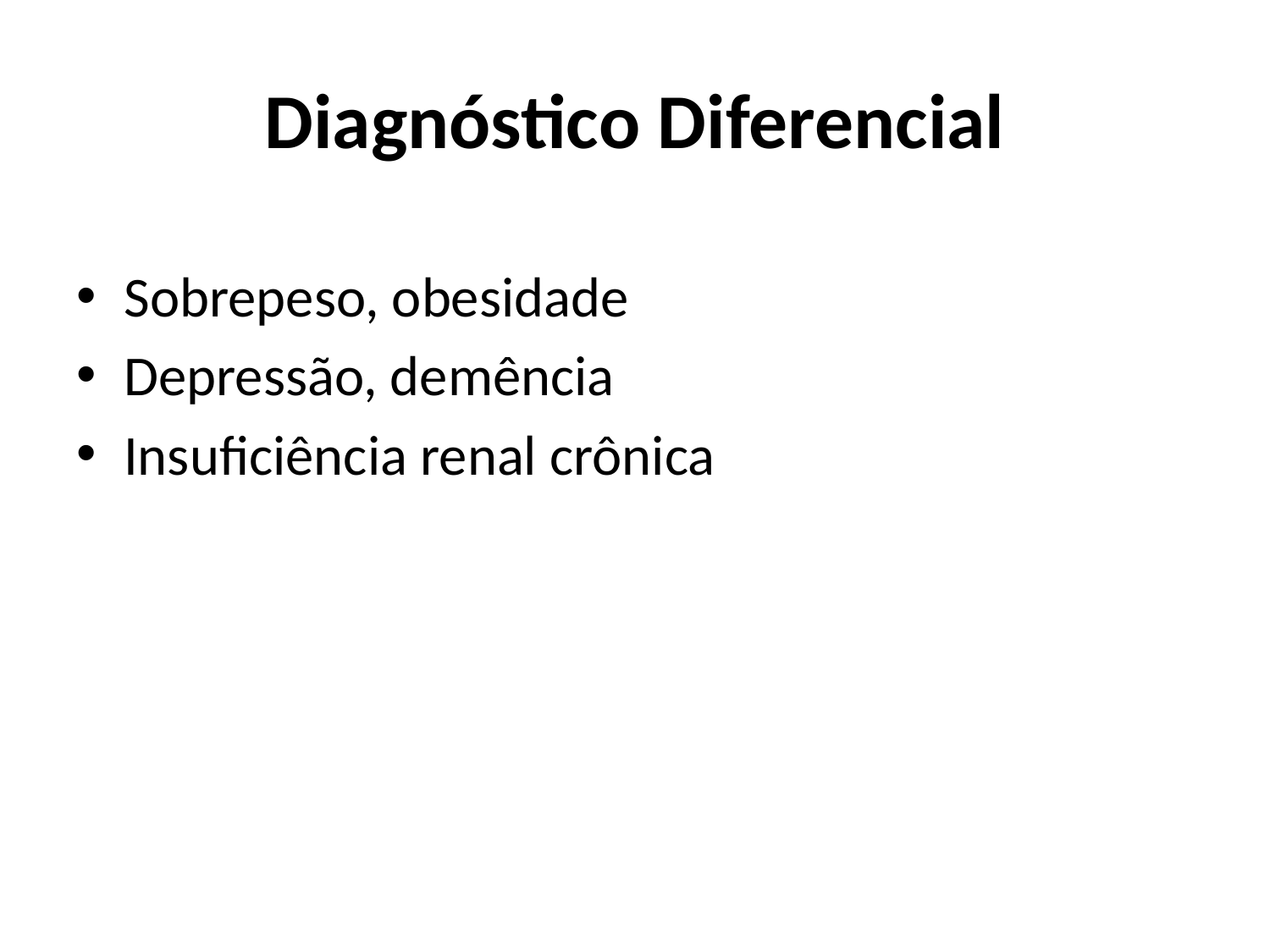

# Diagnóstico Diferencial
Sobrepeso, obesidade
Depressão, demência
Insuficiência renal crônica